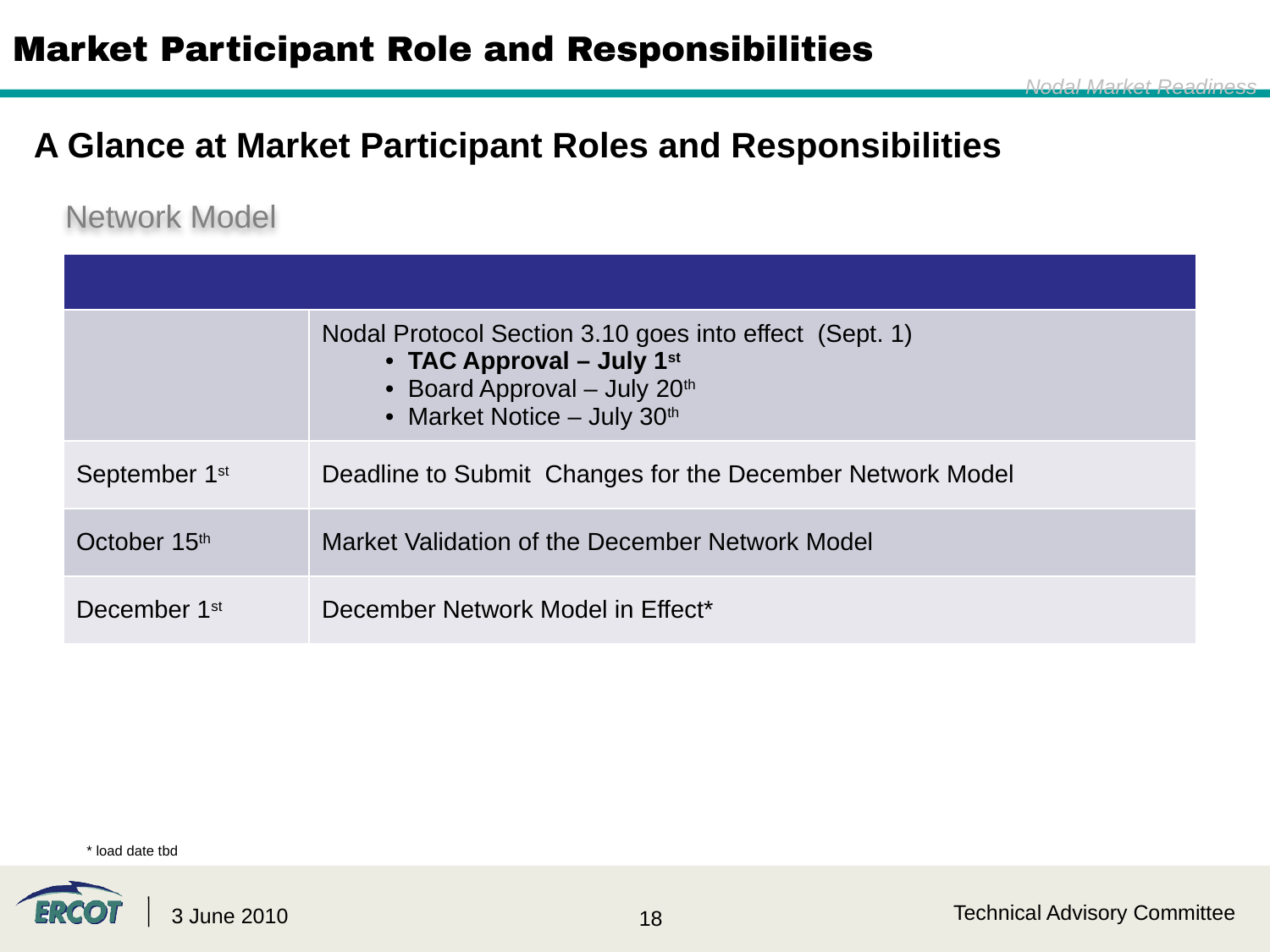

Market Participant Role and Responsibilities and Responsibilities
Nodal Market Readiness
A Glance at Market Participant Roles and Responsibilities
Network Model
|  |  |
| --- | --- |
|  | Nodal Protocol Section 3.10 goes into effect (Sept. 1) TAC Approval – July 1st Board Approval – July 20th Market Notice – July 30th |
| September 1st | Deadline to Submit Changes for the December Network Model |
| October 15th | Market Validation of the December Network Model |
| December 1st | December Network Model in Effect\* |
* load date tbd
Technical Advisory Committee
3 June 2010